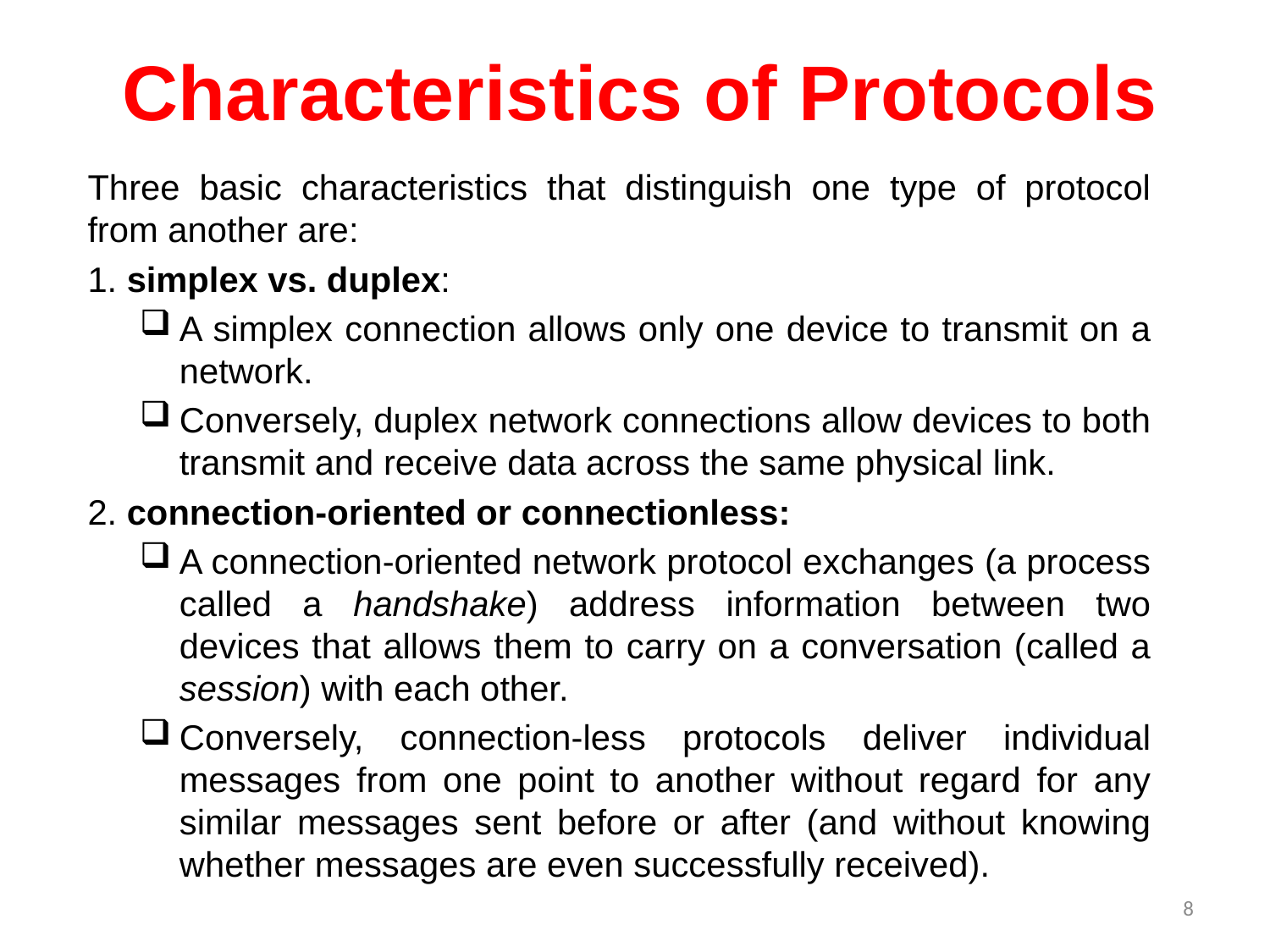

# Characteristics of Protocols
Three basic characteristics that distinguish one type of protocol from another are:
1. simplex vs. duplex:
A simplex connection allows only one device to transmit on a network.
Conversely, duplex network connections allow devices to both transmit and receive data across the same physical link.
2. connection-oriented or connectionless:
A connection-oriented network protocol exchanges (a process called a handshake) address information between two devices that allows them to carry on a conversation (called a session) with each other.
Conversely, connection-less protocols deliver individual messages from one point to another without regard for any similar messages sent before or after (and without knowing whether messages are even successfully received).

8